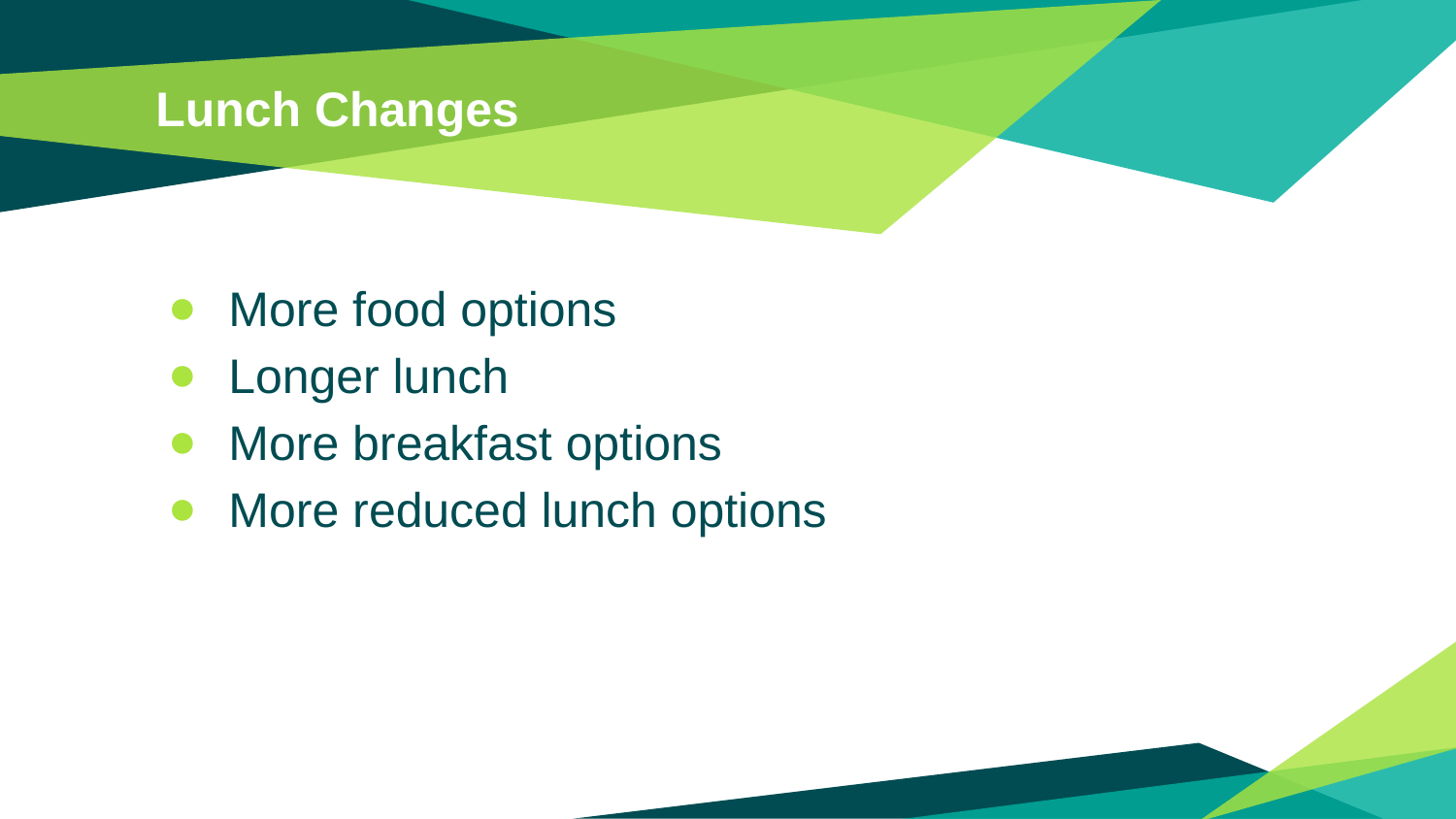

# Lunch Changes
More food options
Longer lunch
More breakfast options
More reduced lunch options